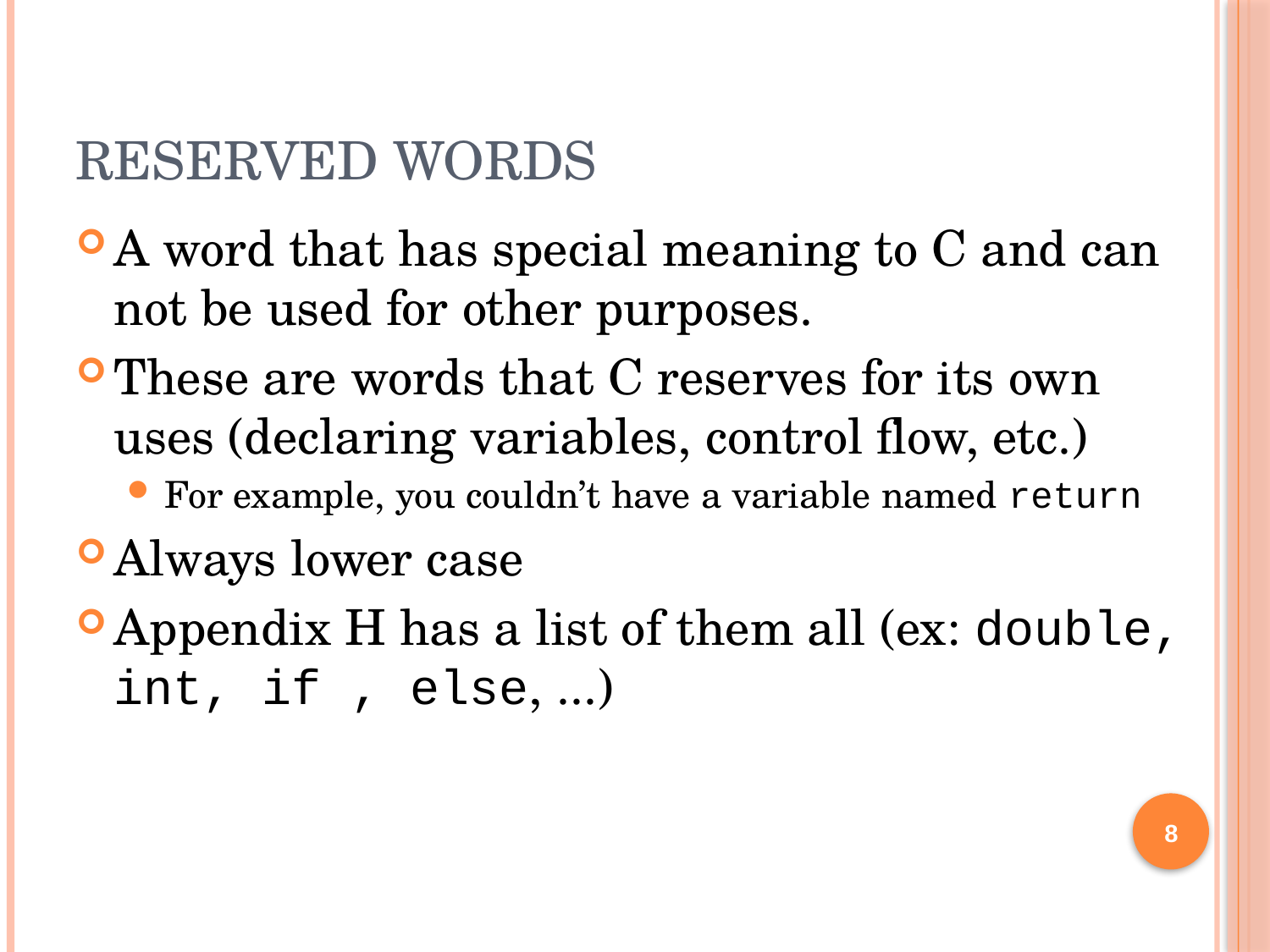

# Reserved words
A word that has special meaning to C and can not be used for other purposes.
These are words that C reserves for its own uses (declaring variables, control flow, etc.)
For example, you couldn’t have a variable named return
Always lower case
Appendix H has a list of them all (ex: double, int, if , else, ...)
8